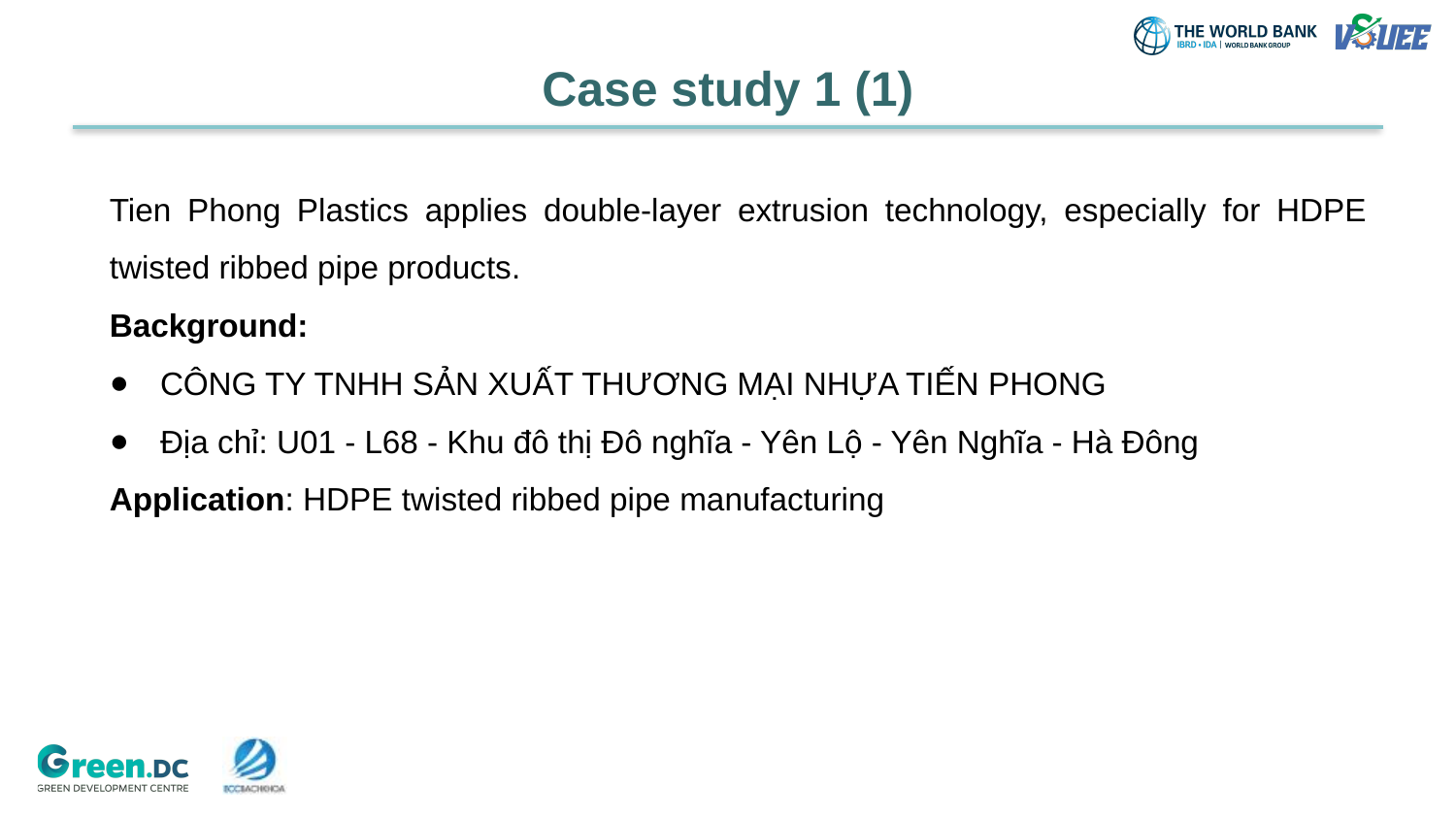

# Case study 1 (1)
Tien Phong Plastics applies double-layer extrusion technology, especially for HDPE twisted ribbed pipe products.
Background:
CÔNG TY TNHH SẢN XUẤT THƯƠNG MẠI NHỰA TIẾN PHONG
Địa chỉ: U01 - L68 - Khu đô thị Đô nghĩa - Yên Lộ - Yên Nghĩa - Hà Đông
Application: HDPE twisted ribbed pipe manufacturing